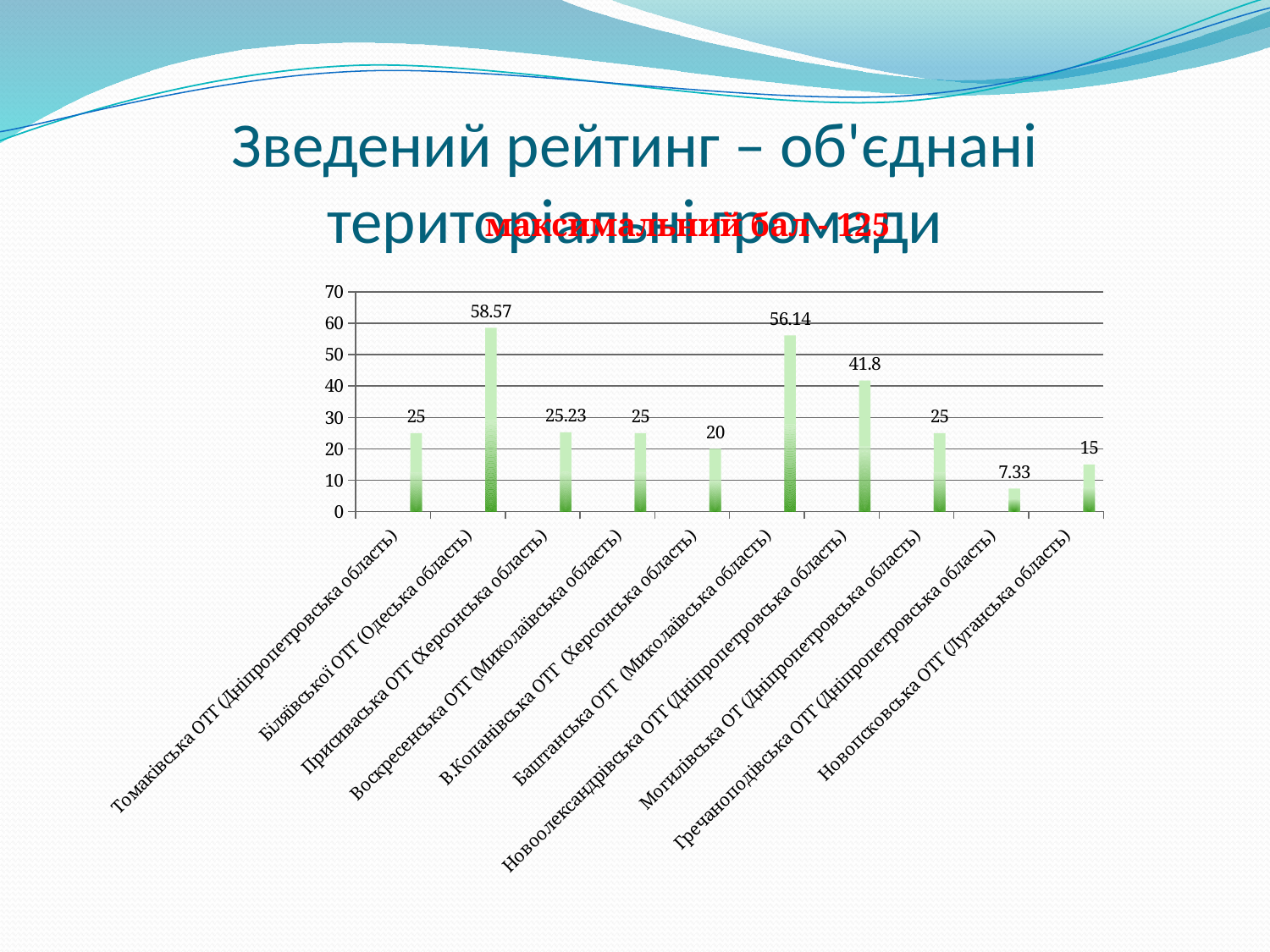

# Зведений рейтинг – об'єднані територіальні громади
максимальний бал - 125

### Chart

| Category |  |  |  |  |  |
|---|---|---|---|---|---|
|  Томаківська ОТГ (Дніпропетровська область) | None | None | None | None | 25.0 |
| Біляївської ОТГ (Одеська область) | None | None | None | None | 58.57 |
|  Присиваська ОТГ (Херсонська область) | None | None | None | None | 25.23 |
|  Воскресенська ОТГ (Миколаївська область) | None | None | None | None | 25.0 |
| В.Копанівська ОТГ  (Херсонська область) | None | None | None | None | 20.0 |
| Баштанська ОТГ  (Миколаївська область) | None | 0.0 | None | None | 56.14 |
| Новоолександрівська ОТГ (Дніпропетровська область) | None | None | None | None | 41.8 |
| Могилівська ОТ (Дніпропетровська область) | None | None | None | None | 25.0 |
| Гречаноподівська ОТГ (Дніпропетровська область) | None | None | None | None | 7.33 |
| Новопсковська ОТГ (Луганська область) | None | None | None | None | 15.0 |